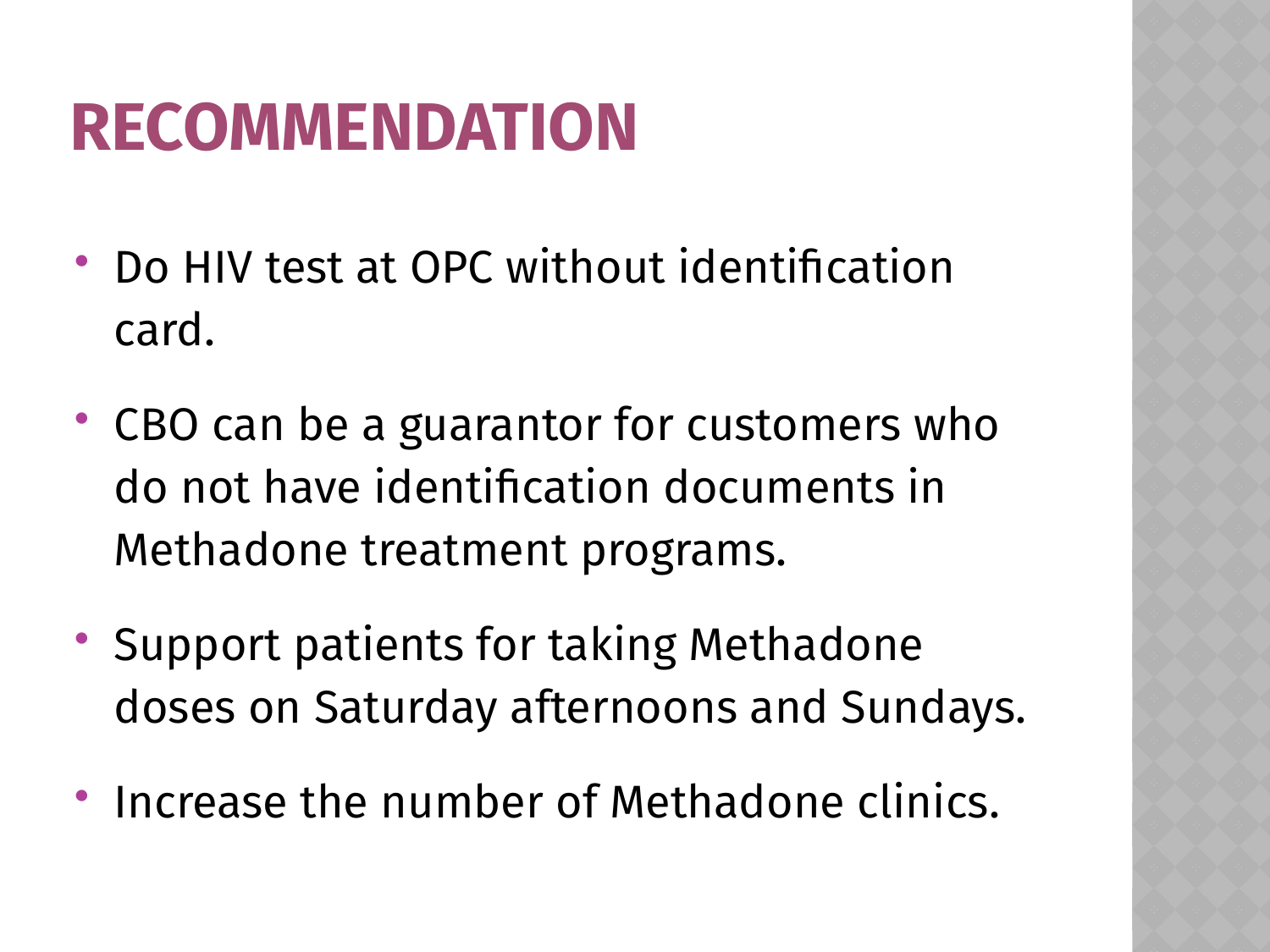

# RECOMMENDATION
Do HIV test at OPC without identification card.
CBO can be a guarantor for customers who do not have identification documents in Methadone treatment programs.
Support patients for taking Methadone doses on Saturday afternoons and Sundays.
Increase the number of Methadone clinics.